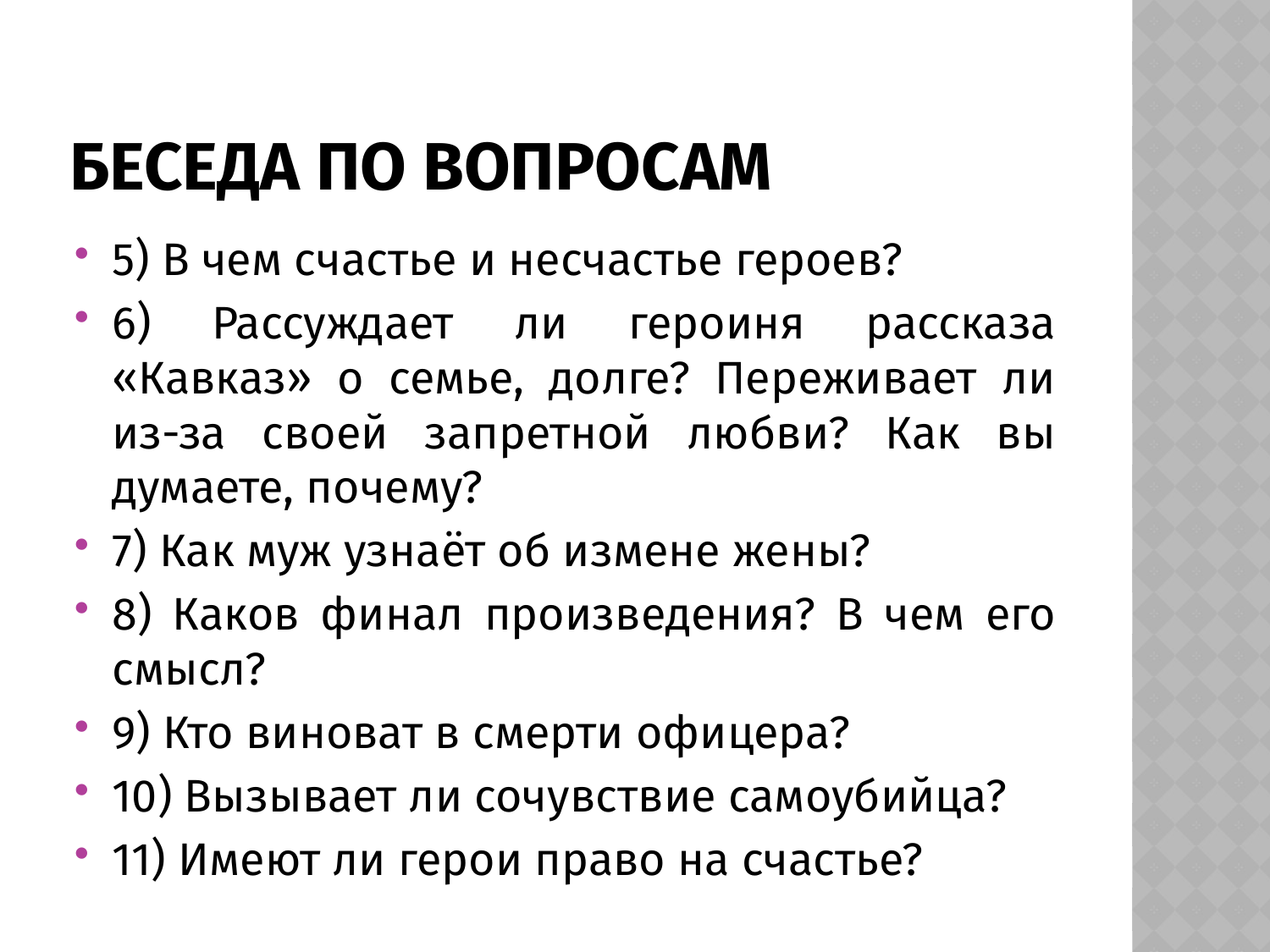

# Беседа по вопросам
5) В чем счастье и несчастье героев?
6) Рассуждает ли героиня рассказа «Кавказ» о семье, долге? Переживает ли из-за своей запретной любви? Как вы думаете, почему?
7) Как муж узнаёт об измене жены?
8) Каков финал произведения? В чем его смысл?
9) Кто виноват в смерти офицера?
10) Вызывает ли сочувствие самоубийца?
11) Имеют ли герои право на счастье?